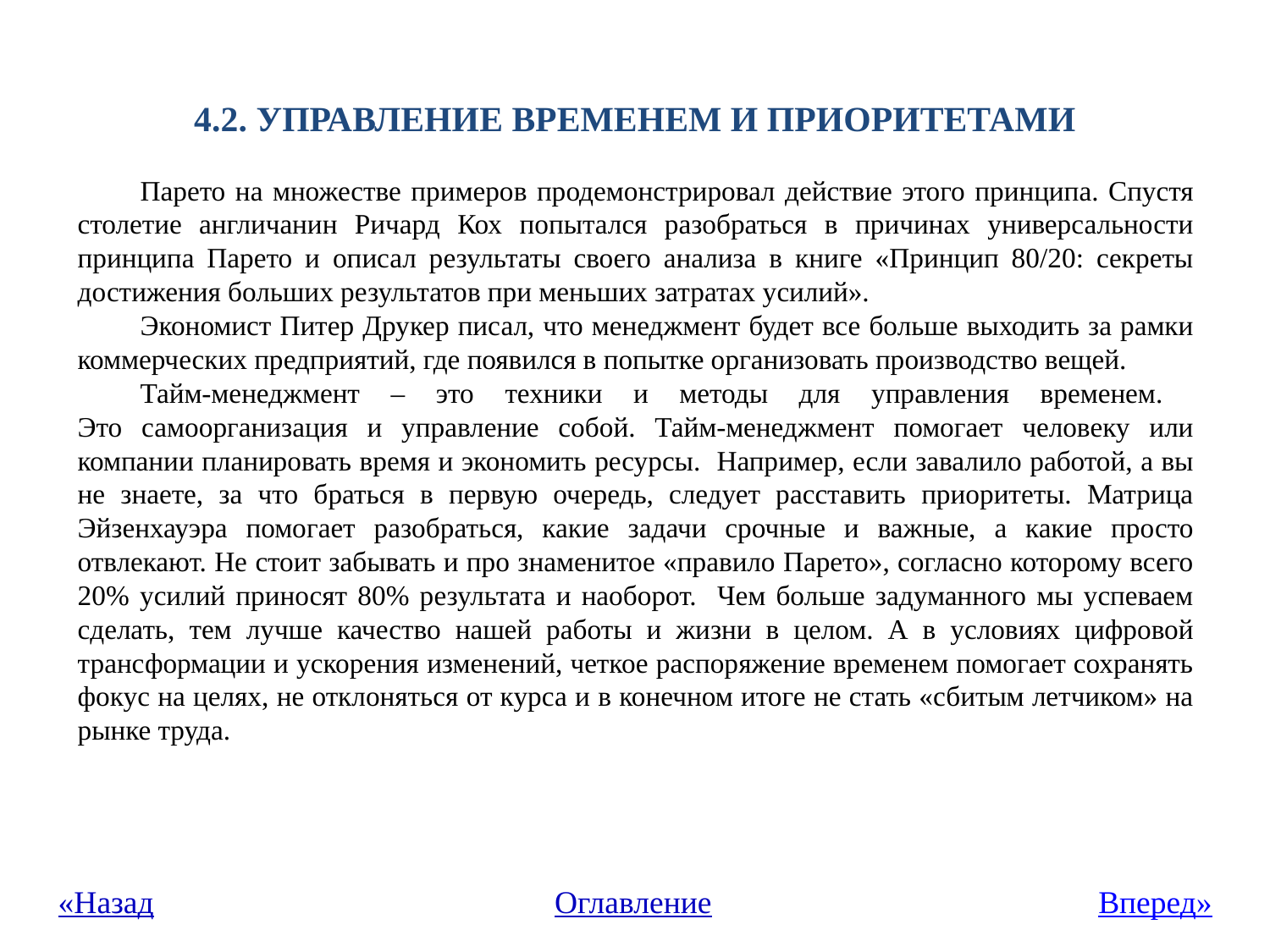

# 4.2. УПРАВЛЕНИЕ ВРЕМЕНЕМ И ПРИОРИТЕТАМИ
Парето на множестве примеров продемонстрировал действие этого принципа. Спустя столетие англичанин Ричард Кох попытался разобраться в причинах универсальности принципа Парето и описал результаты своего анализа в книге «Принцип 80/20: секреты достижения больших результатов при меньших затратах усилий».
Экономист Питер Друкер писал, что менеджмент будет все больше выходить за рамки коммерческих предприятий, где появился в попытке организовать производство вещей.
Тайм-менеджмент – это техники и методы для управления временем.
Это самоорганизация и управление собой. Тайм-менеджмент помогает человеку или компании планировать время и экономить ресурсы.  Например, если завалило работой, а вы не знаете, за что браться в первую очередь, следует расставить приоритеты. Матрица Эйзенхауэра помогает разобраться, какие задачи срочные и важные, а какие просто отвлекают. Не стоит забывать и про знаменитое «правило Парето», согласно которому всего 20% усилий приносят 80% результата и наоборот.  Чем больше задуманного мы успеваем сделать, тем лучше качество нашей работы и жизни в целом. А в условиях цифровой трансформации и ускорения изменений, четкое распоряжение временем помогает сохранять фокус на целях, не отклоняться от курса и в конечном итоге не стать «сбитым летчиком» на рынке труда.
«Назад
Оглавление
Вперед»